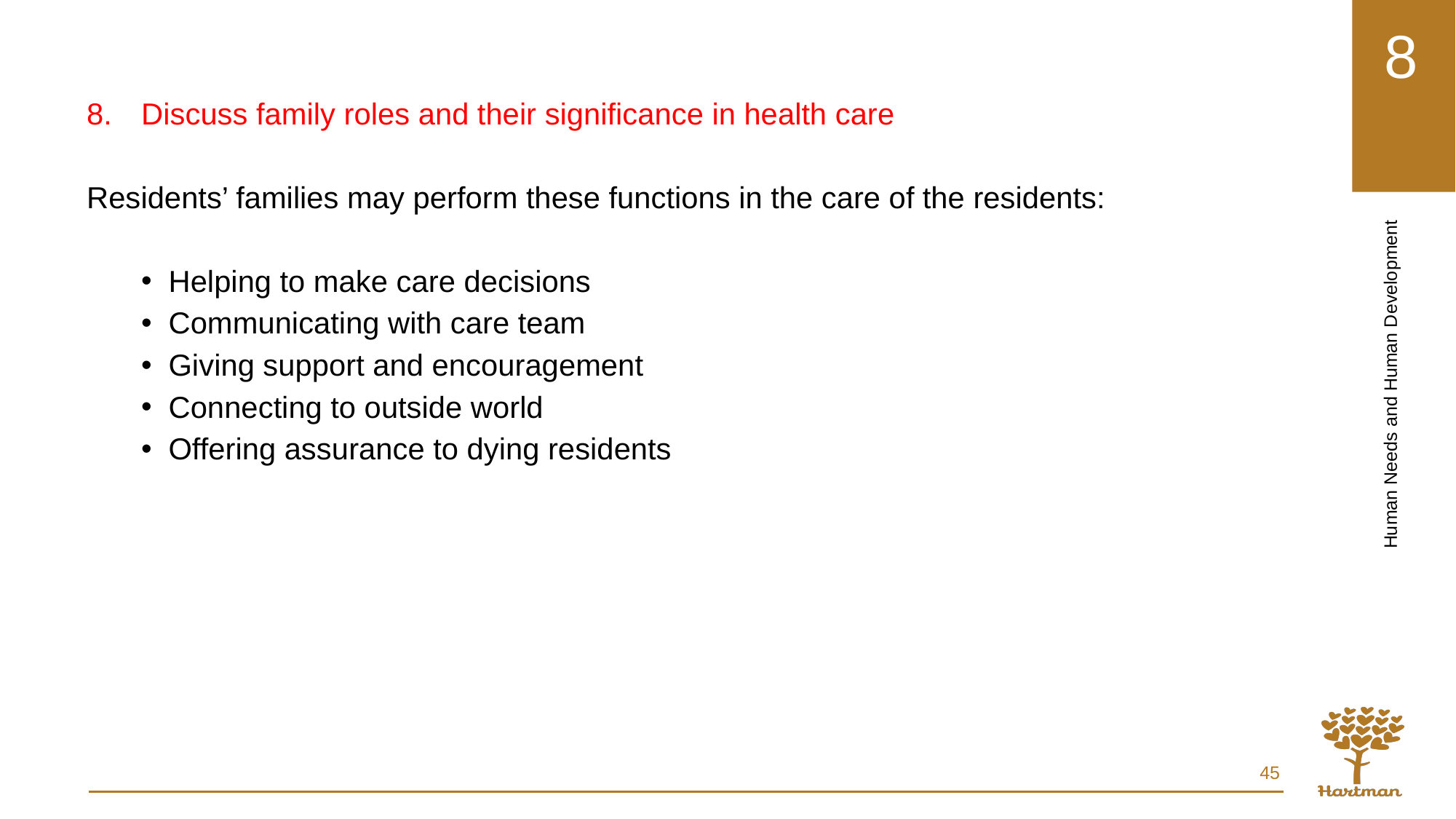

Discuss family roles and their significance in health care

Residents’ families may perform these functions in the care of the residents:

Helping to make care decisions
Communicating with care team
Giving support and encouragement
Connecting to outside world
Offering assurance to dying residents

45